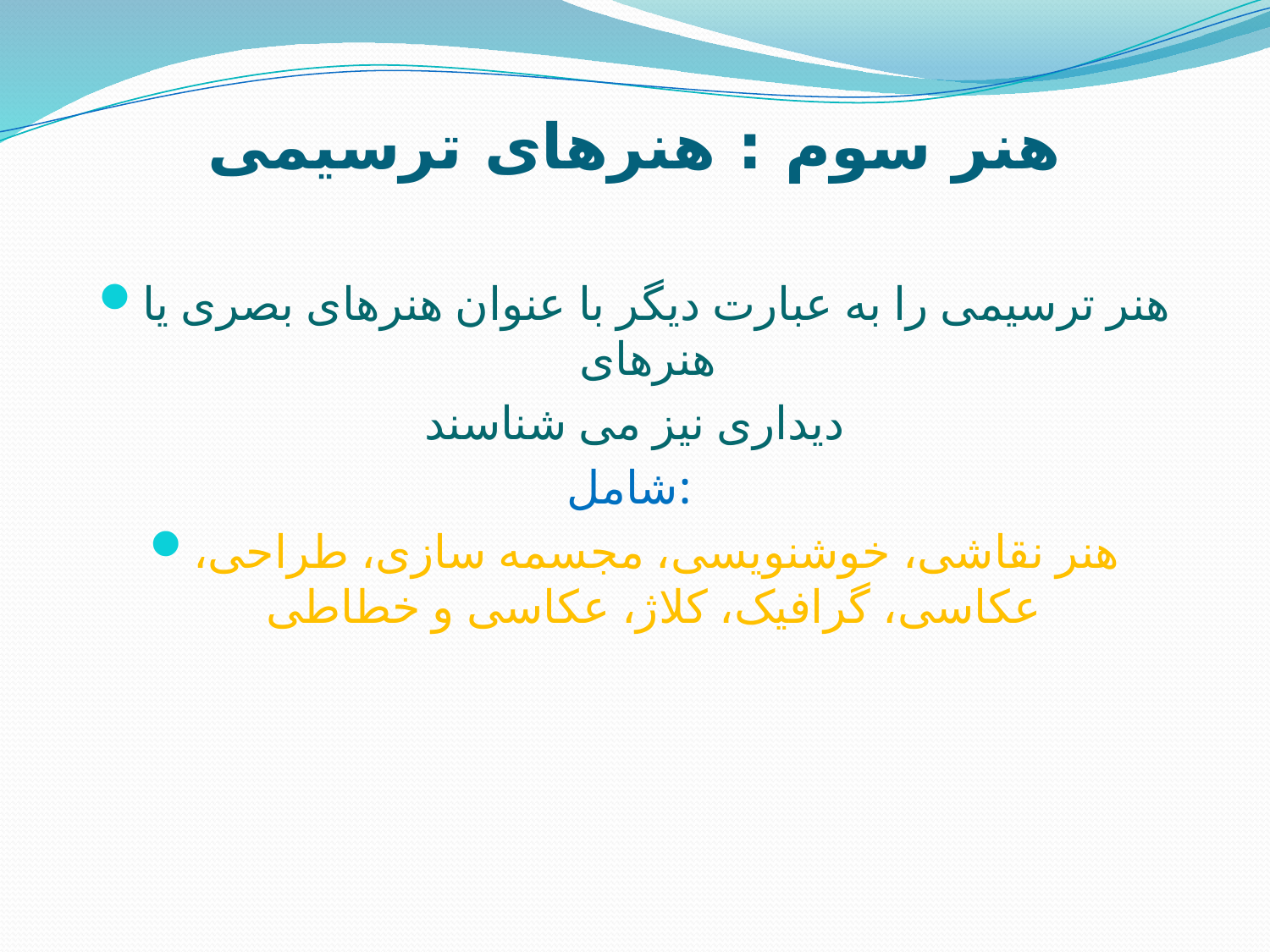

# هنر سوم : هنرهای ترسیمی
هنر ترسیمی را به عبارت دیگر با عنوان هنرهای بصری یا هنرهای
دیداری نیز می شناسند
شامل:
هنر نقاشی، خوشنویسی، مجسمه سازی، طراحی، عکاسی، گرافیک، کلاژ، عکاسی و خطاطی